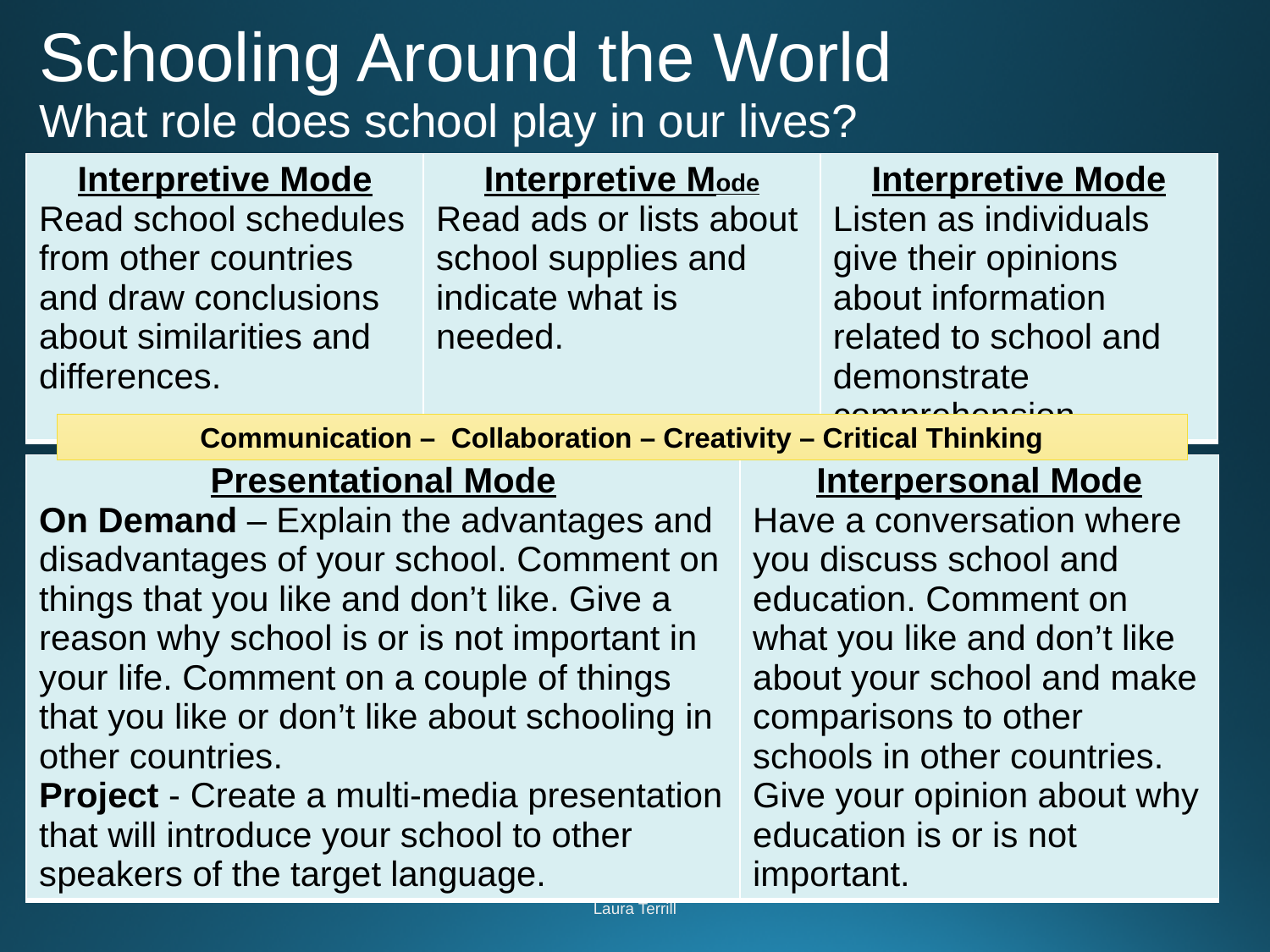

# Schooling Around the World What role does school play in our lives?
| Interpretive Mode Read school schedules from other countries and draw conclusions about similarities and differences. | Interpretive Mode Read ads or lists about school supplies and indicate what is needed. | Interpretive Mode Listen as individuals give their opinions about information related to school and demonstrate comprehension. |
| --- | --- | --- |
Communication –  Collaboration – Creativity – Critical Thinking
| Presentational Mode On Demand – Explain the advantages and disadvantages of your school. Comment on things that you like and don’t like. Give a reason why school is or is not important in your life. Comment on a couple of things that you like or don’t like about schooling in other countries. Project - Create a multi-media presentation that will introduce your school to other speakers of the target language. | Interpersonal Mode Have a conversation where you discuss school and education. Comment on what you like and don’t like about your school and make comparisons to other schools in other countries. Give your opinion about why education is or is not important. |
| --- | --- |
Laura Terrill